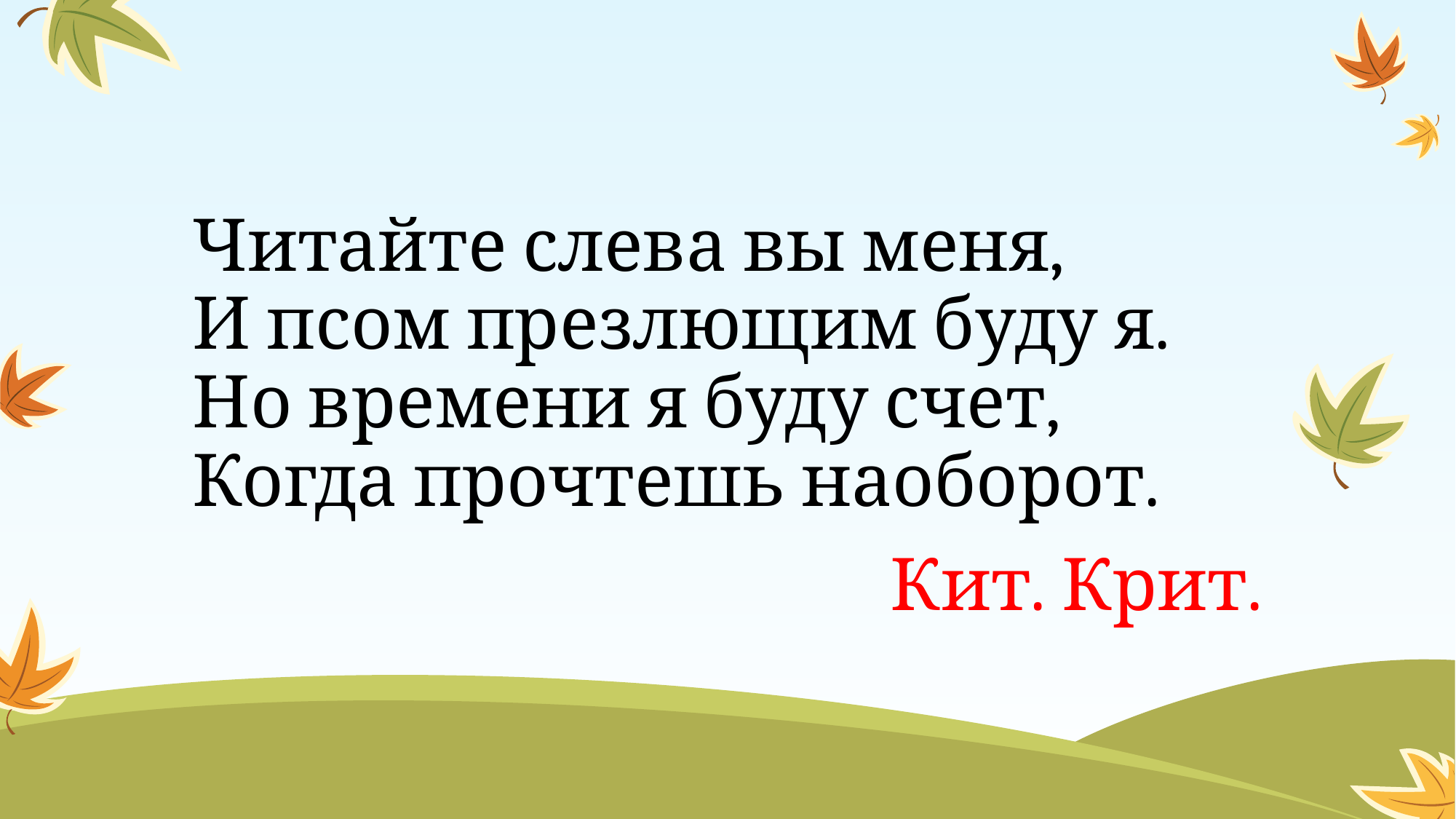

# Читайте слева вы меня, И псом презлющим буду я. Но времени я буду счет, Когда прочтешь наоборот.
Кит. Крит.